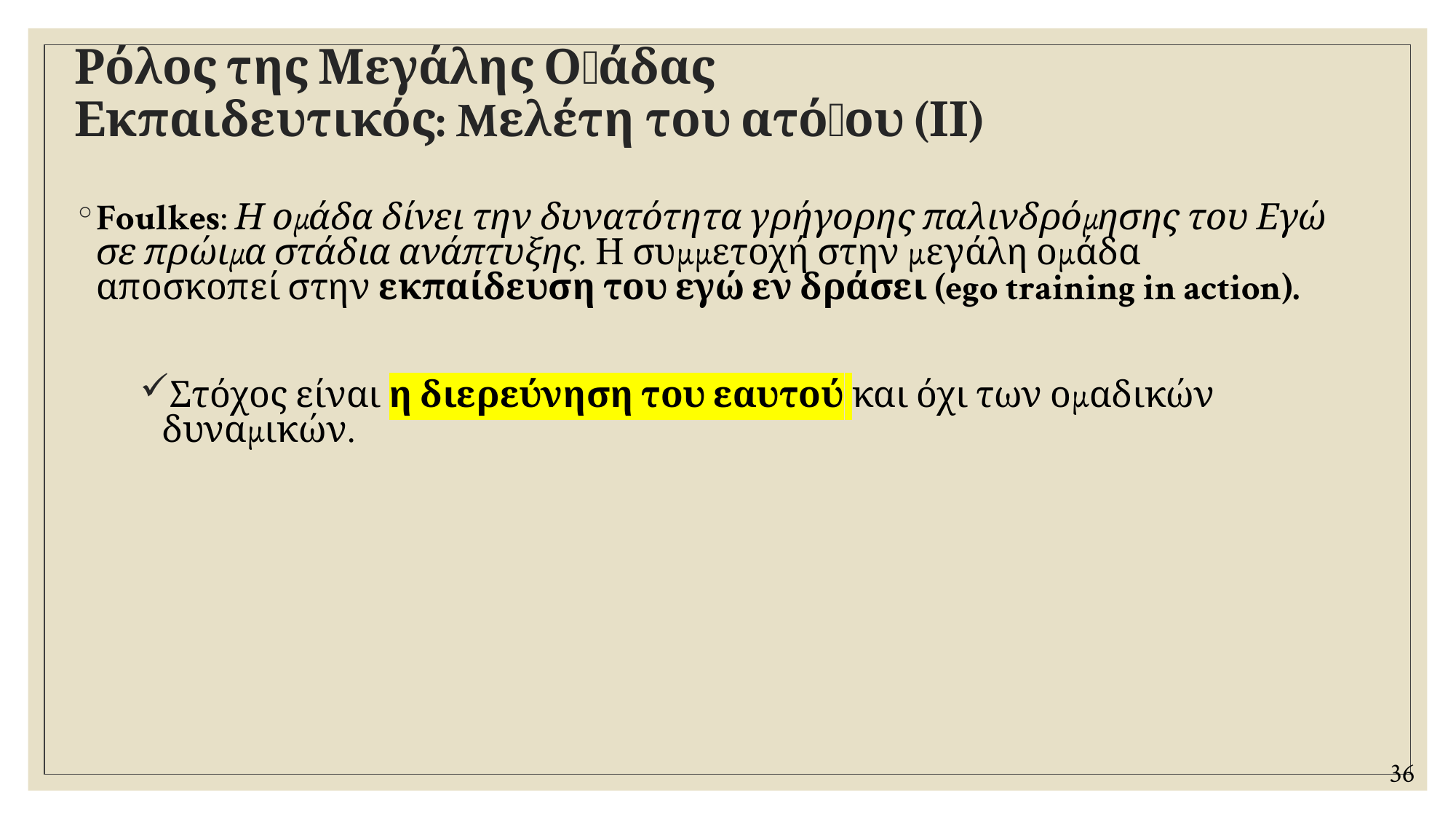

# Ρόλος της Μεγάλης Ομάδας Εκπαιδευτικός: Mελέτη του ατόμου (ΙΙ)

Foulkes: Η ομάδα δίνει την δυνατότητα γρήγορης παλινδρόμησης του Εγώ σε πρώιμα στάδια ανάπτυξης. Η συμμετοχή στην μεγάλη ομάδα αποσκοπεί στην εκπαίδευση του εγώ εν δράσει (ego training in action).

Στόχος είναι η διερεύνηση του εαυτού και όχι των ομαδικών δυναμικών.

36